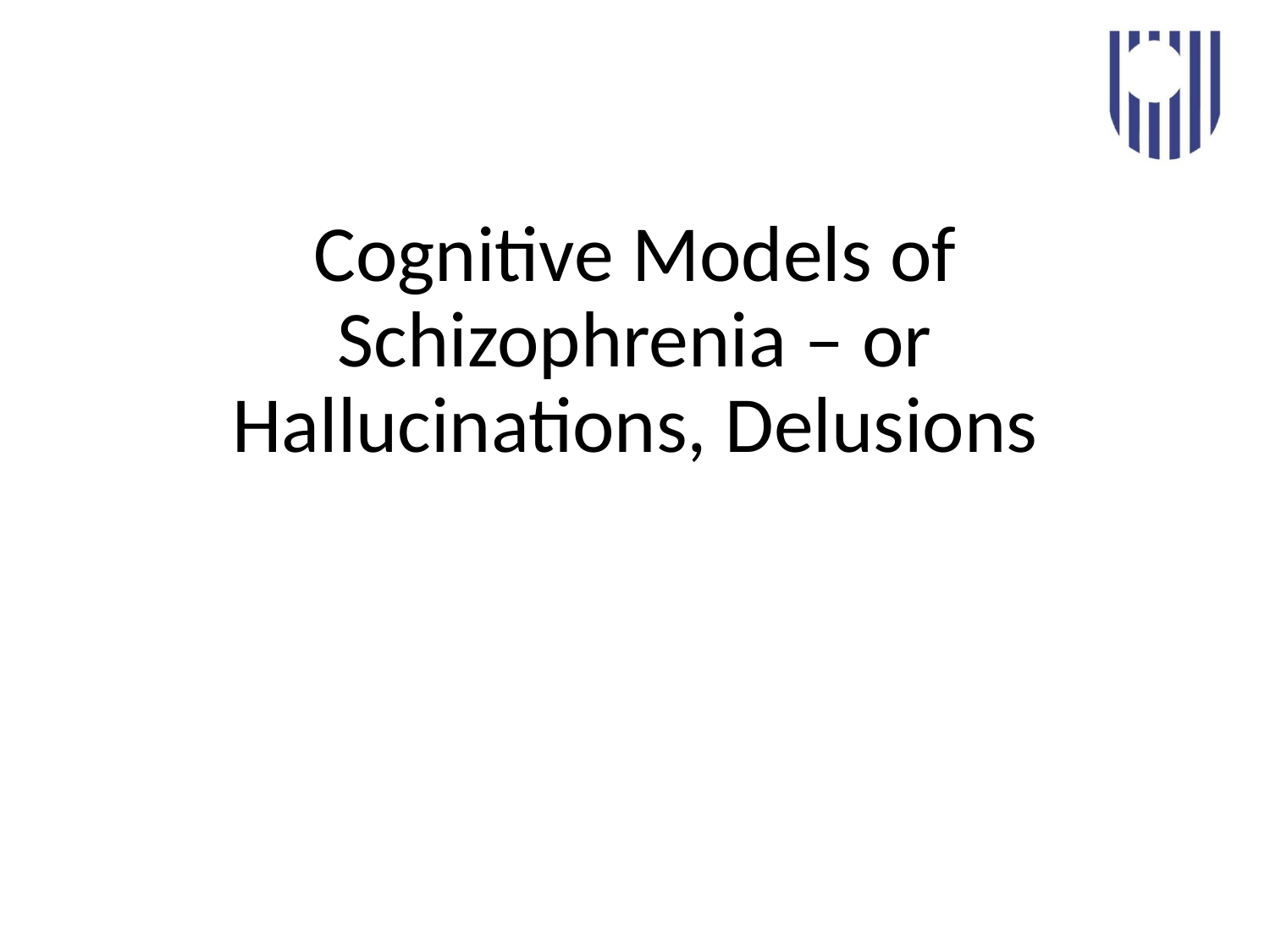

# Cognitive Models of Schizophrenia – or Hallucinations, Delusions